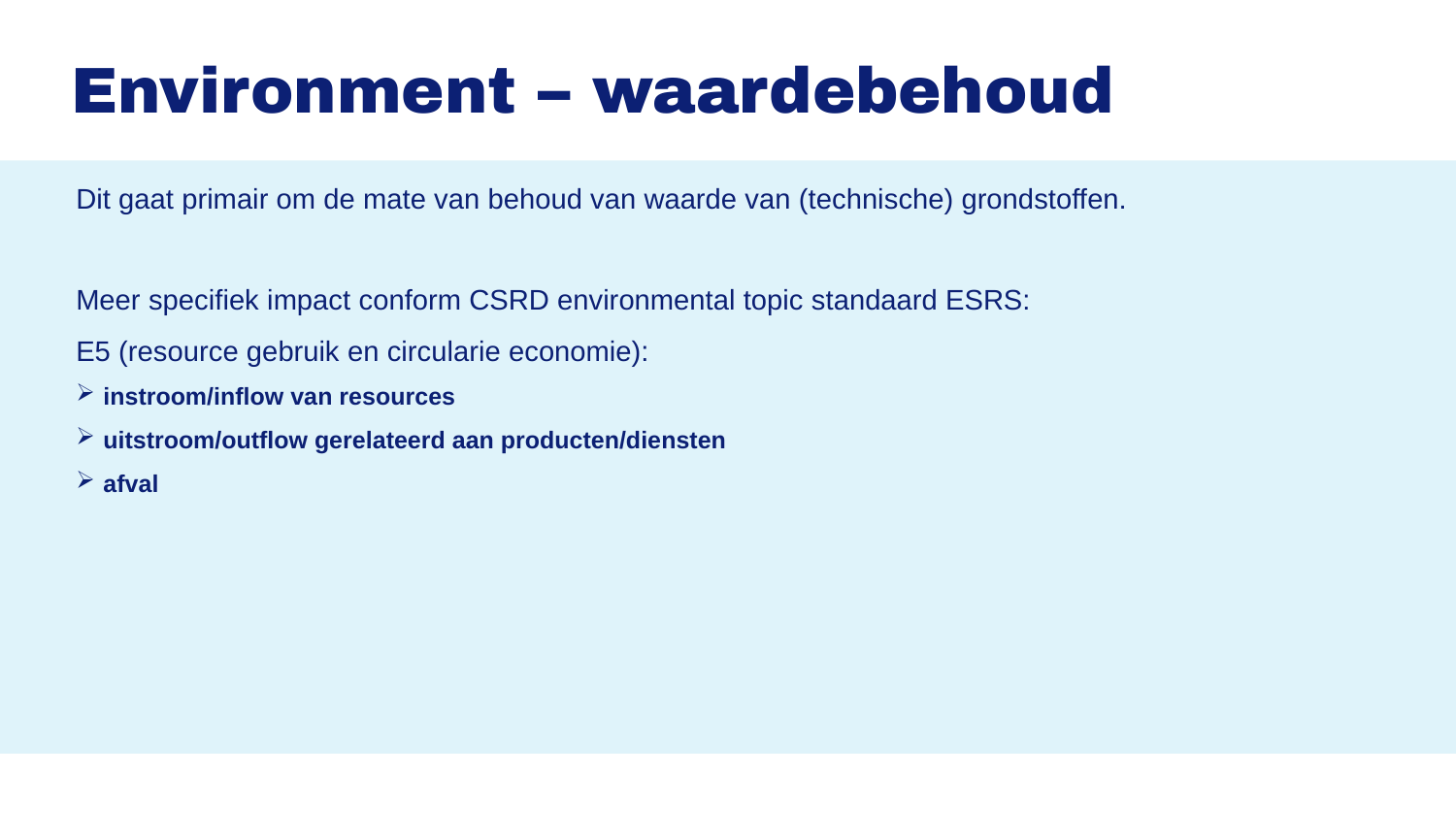

# Environment – waardebehoud
Dit gaat primair om de mate van behoud van waarde van (technische) grondstoffen.

Meer specifiek impact conform CSRD environmental topic standaard ESRS:
E5 (resource gebruik en circularie economie):
instroom/inflow van resources
uitstroom/outflow gerelateerd aan producten/diensten
afval